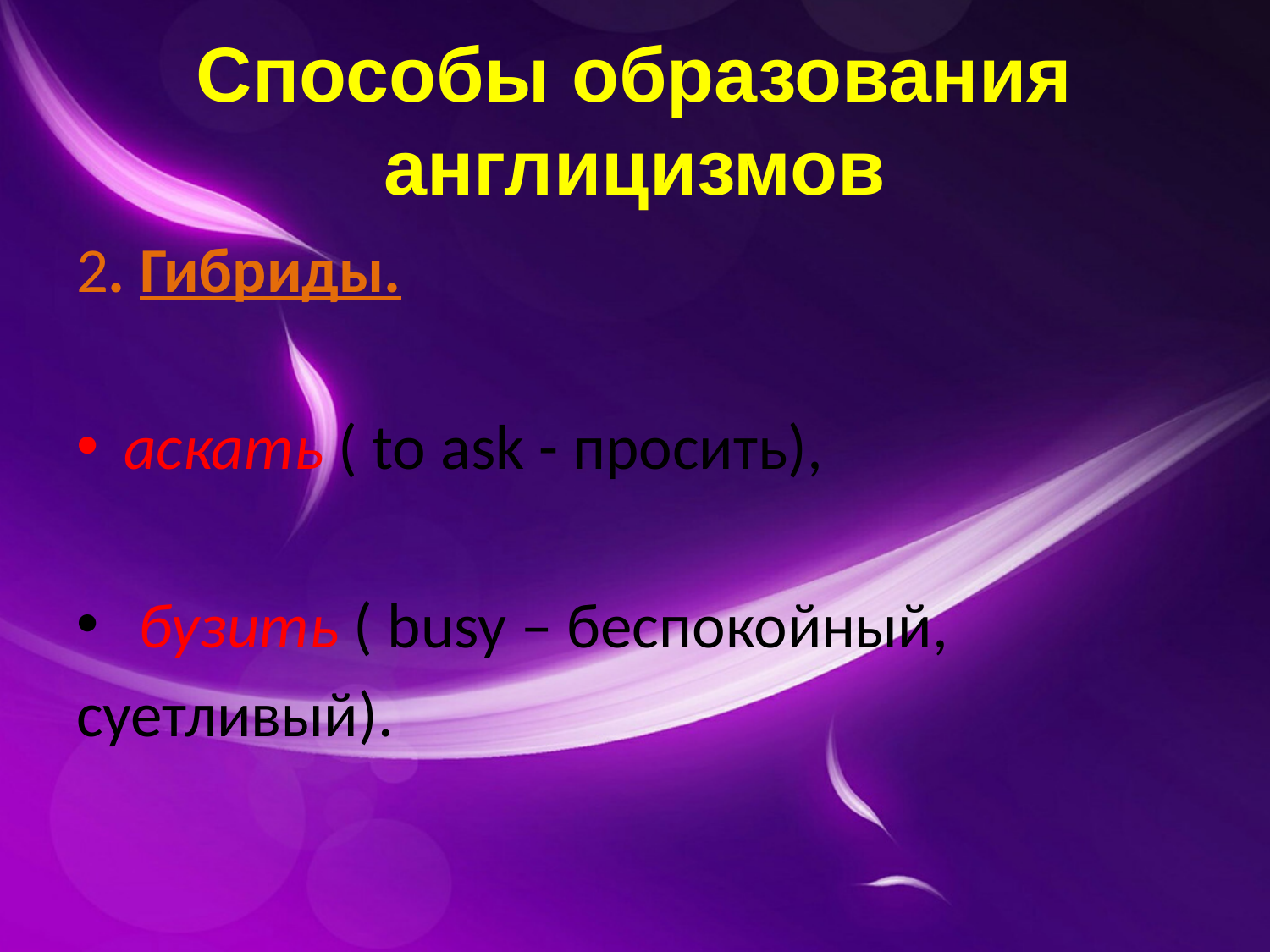

# Способы образования англицизмов
2. Гибриды.

аскать ( to ask - просить),

 бузить ( busy – беспокойный,
суетливый).